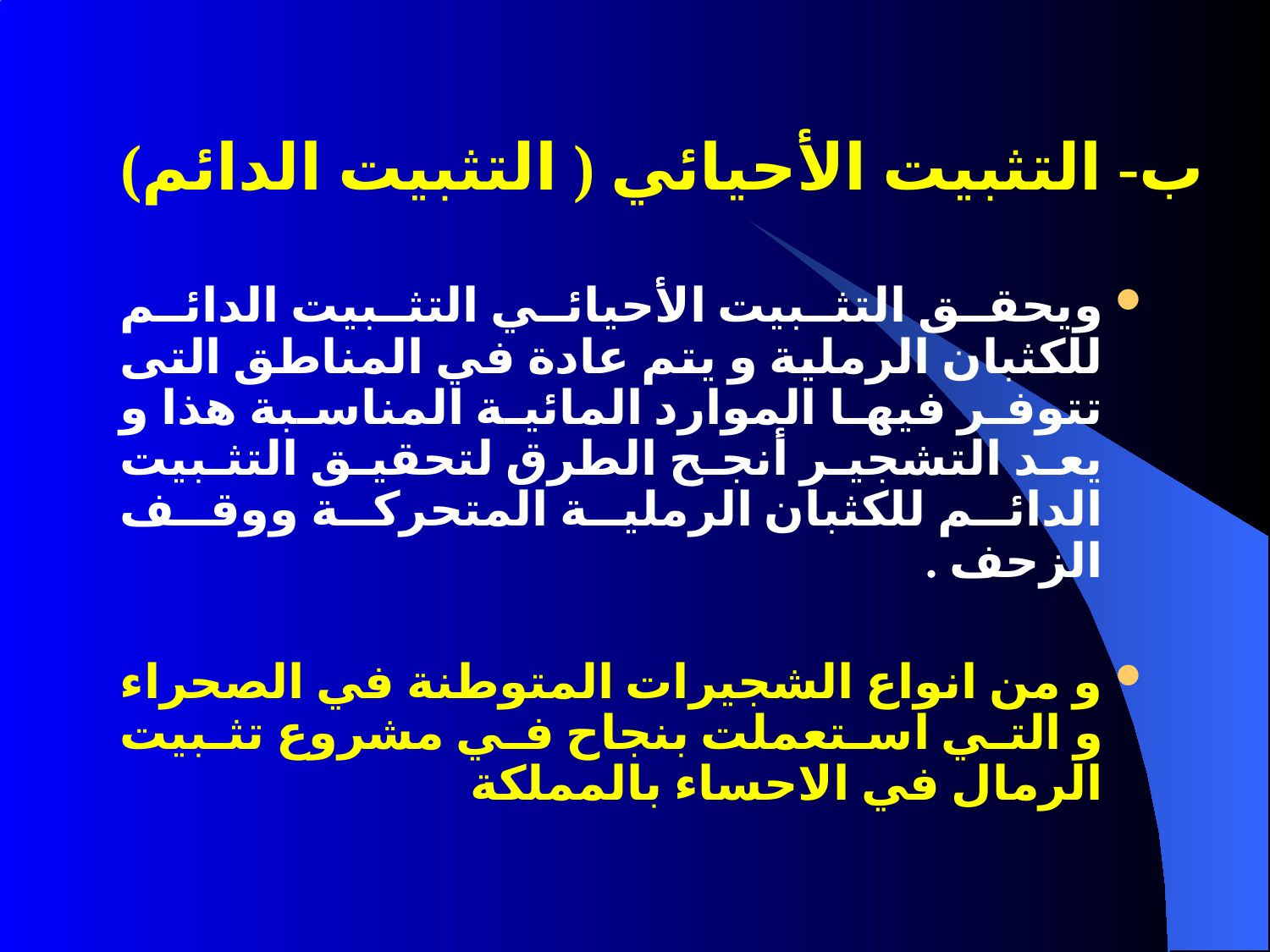

# ب- التثبيت الأحيائي ( التثبيت الدائم)
ويحقق التثبيت الأحيائي التثبيت الدائم للكثبان الرملية و يتم عادة في المناطق التى تتوفر فيها الموارد المائية المناسبة هذا و يعد التشجير أنجح الطرق لتحقيق التثبيت الدائم للكثبان الرملية المتحركة ووقف الزحف .

و من انواع الشجيرات المتوطنة في الصحراء و التي استعملت بنجاح في مشروع تثبيت الرمال في الاحساء بالمملكة